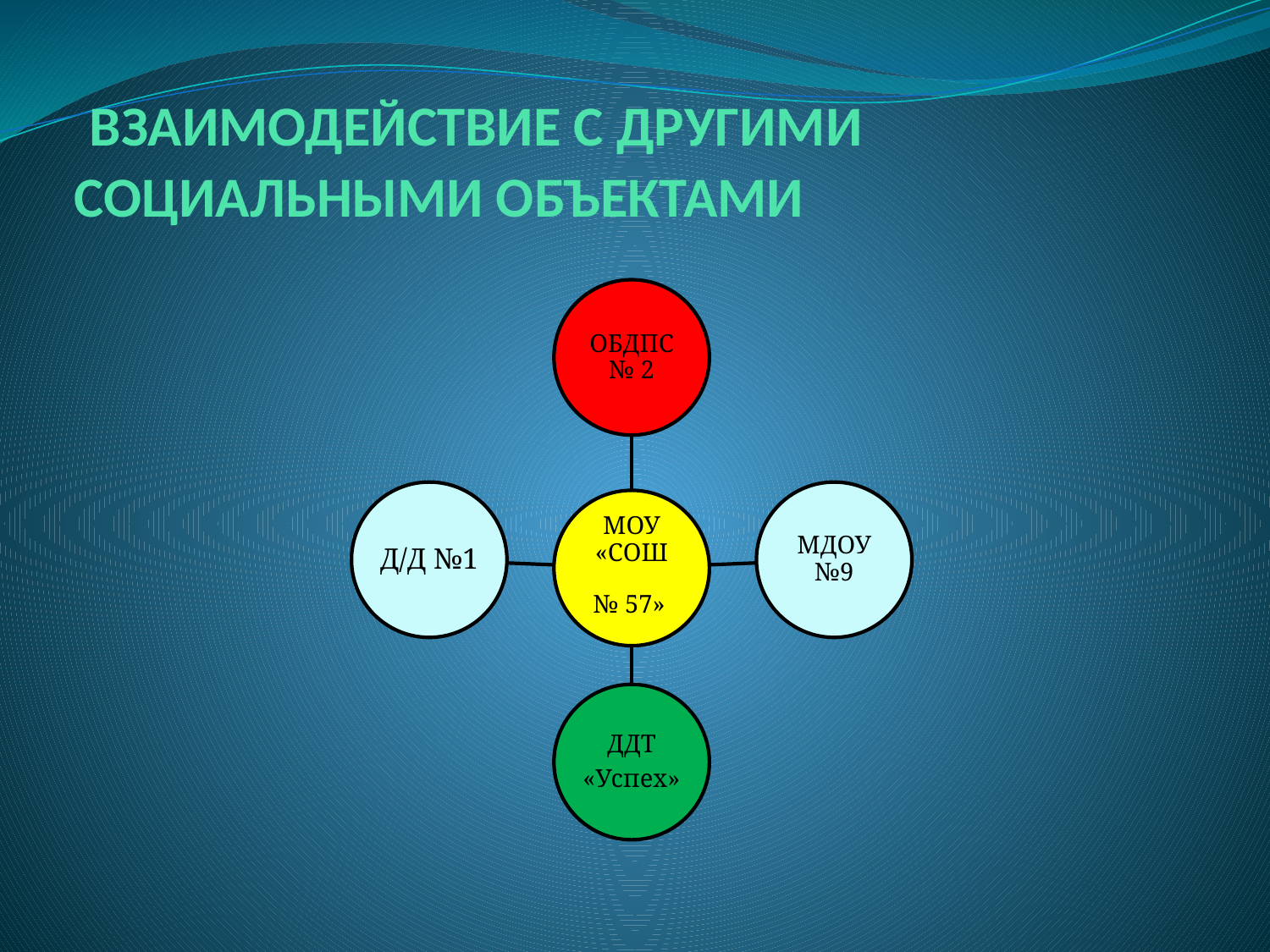

# ВЗАИМОДЕЙСТВИЕ С ДРУГИМИ СОЦИАЛЬНЫМИ ОБЪЕКТАМИ
МОУ «СОШ
 № 57»

ОБДПС № 2

МДОУ №9

ДДТ
«Успех»

Д/Д №1